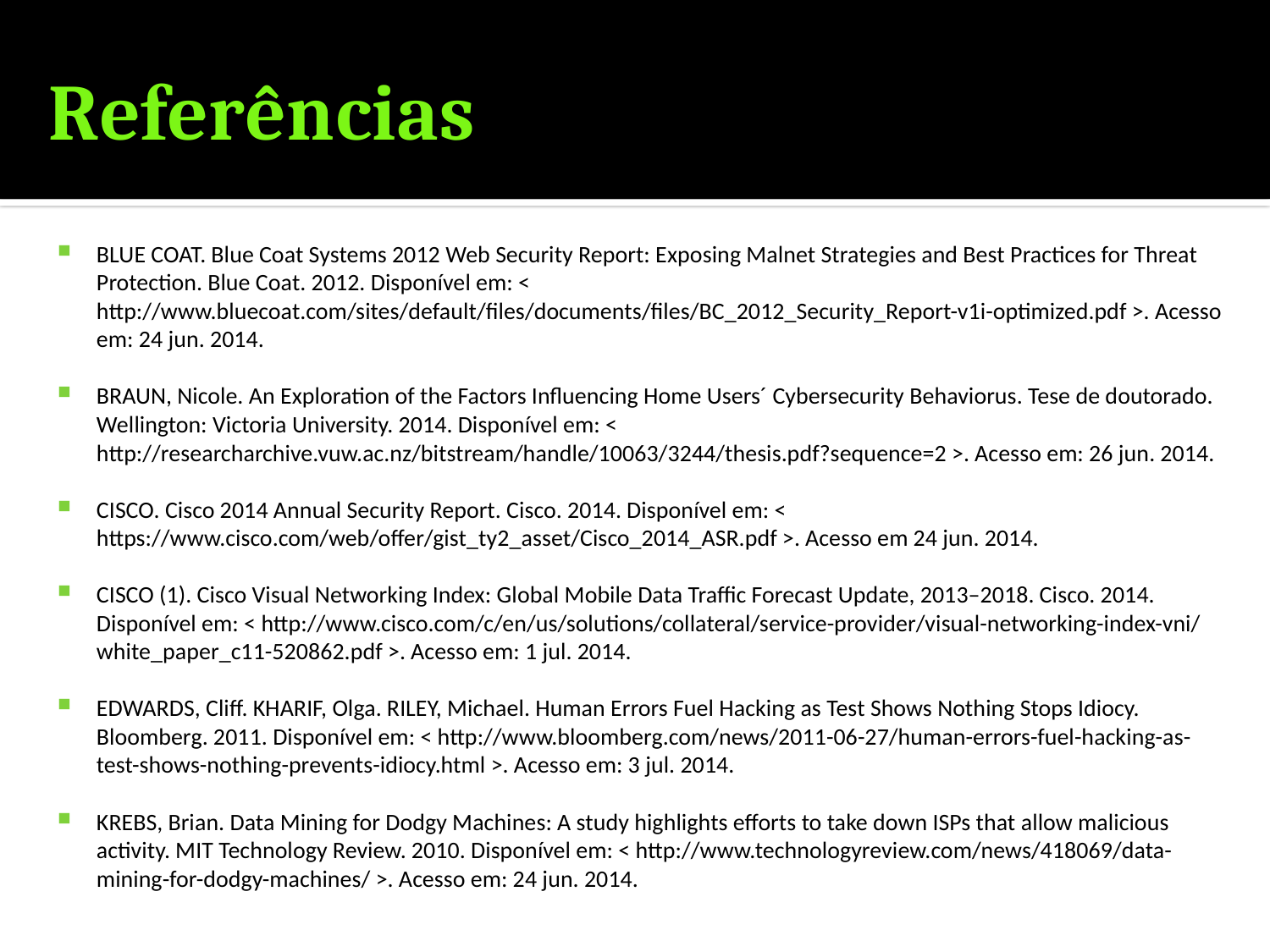

# Referências
BLUE COAT. Blue Coat Systems 2012 Web Security Report: Exposing Malnet Strategies and Best Practices for Threat Protection. Blue Coat. 2012. Disponível em: < http://www.bluecoat.com/sites/default/files/documents/files/BC_2012_Security_Report-v1i-optimized.pdf >. Acesso em: 24 jun. 2014.

BRAUN, Nicole. An Exploration of the Factors Influencing Home Users´ Cybersecurity Behaviorus. Tese de doutorado. Wellington: Victoria University. 2014. Disponível em: < http://researcharchive.vuw.ac.nz/bitstream/handle/10063/3244/thesis.pdf?sequence=2 >. Acesso em: 26 jun. 2014.

CISCO. Cisco 2014 Annual Security Report. Cisco. 2014. Disponível em: < https://www.cisco.com/web/offer/gist_ty2_asset/Cisco_2014_ASR.pdf >. Acesso em 24 jun. 2014.

CISCO (1). Cisco Visual Networking Index: Global Mobile Data Traffic Forecast Update, 2013–2018. Cisco. 2014. Disponível em: < http://www.cisco.com/c/en/us/solutions/collateral/service-provider/visual-networking-index-vni/white_paper_c11-520862.pdf >. Acesso em: 1 jul. 2014.

EDWARDS, Cliff. KHARIF, Olga. RILEY, Michael. Human Errors Fuel Hacking as Test Shows Nothing Stops Idiocy. Bloomberg. 2011. Disponível em: < http://www.bloomberg.com/news/2011-06-27/human-errors-fuel-hacking-as-test-shows-nothing-prevents-idiocy.html >. Acesso em: 3 jul. 2014.

KREBS, Brian. Data Mining for Dodgy Machines: A study highlights efforts to take down ISPs that allow malicious activity. MIT Technology Review. 2010. Disponível em: < http://www.technologyreview.com/news/418069/data-mining-for-dodgy-machines/ >. Acesso em: 24 jun. 2014.